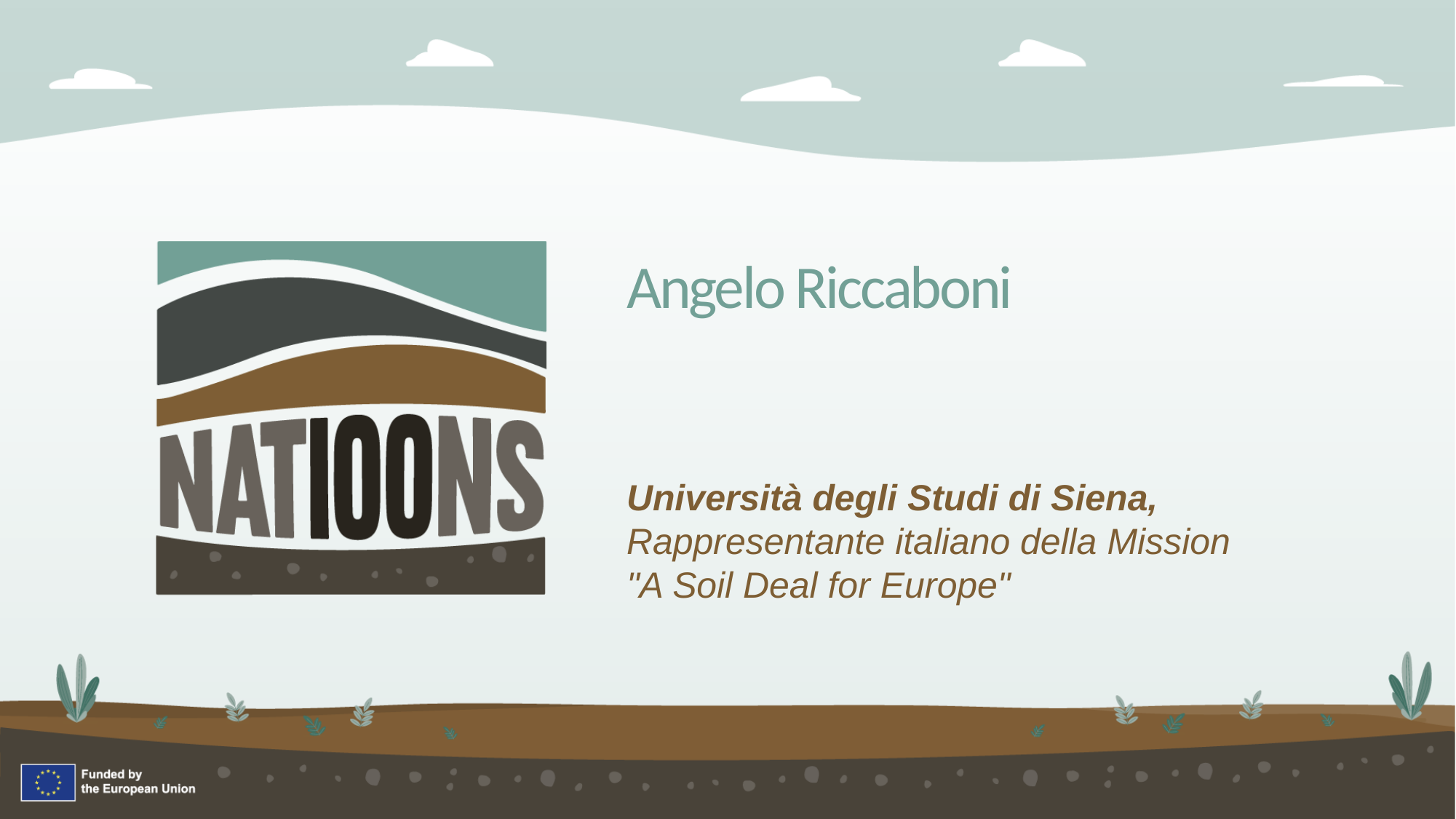

# Angelo Riccaboni
Università degli Studi di Siena, Rappresentante italiano della Mission
"A Soil Deal for Europe"